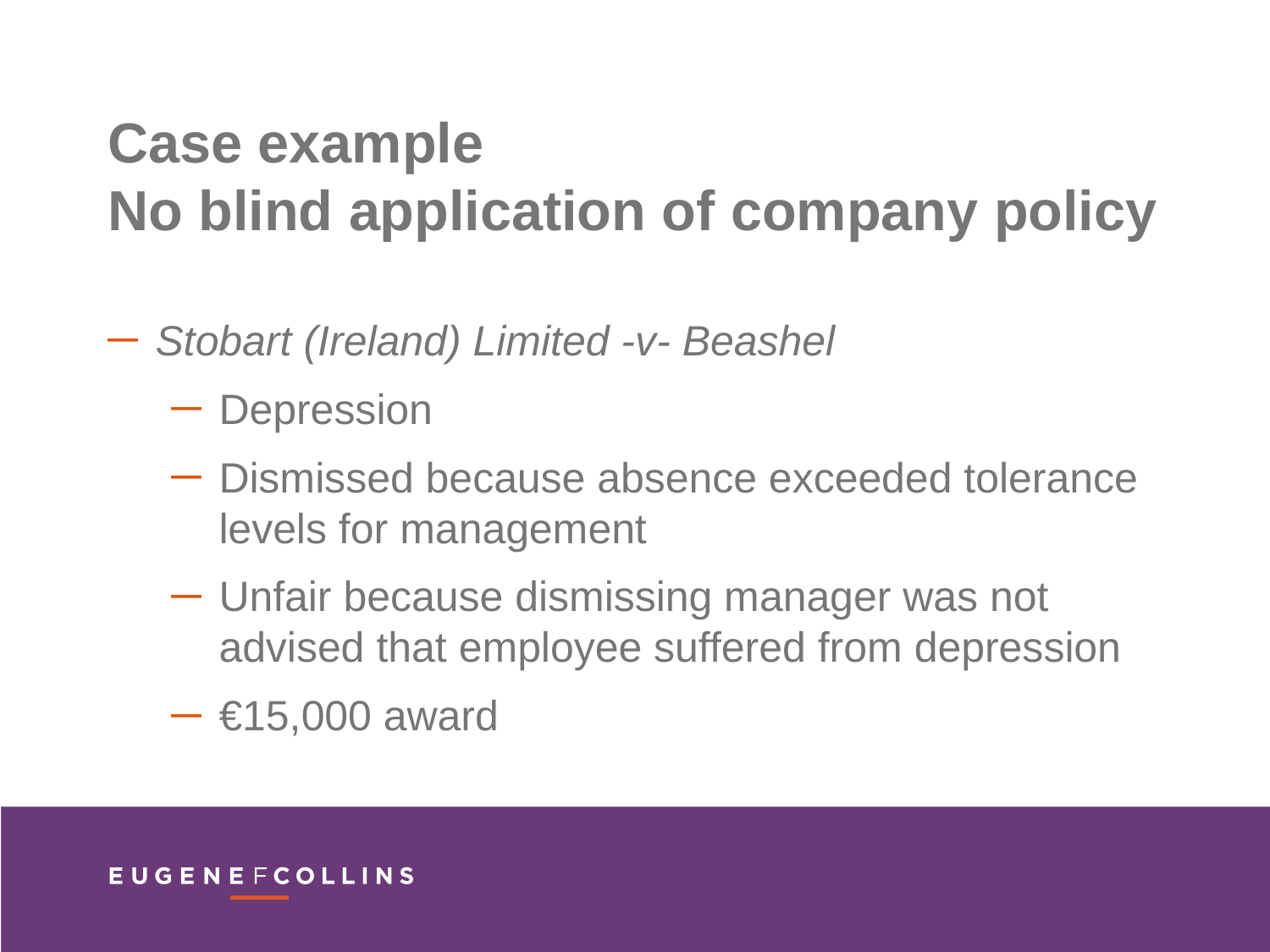

Case example
No blind application of company policy

Stobart (Ireland) Limited -v- Beashel
Depression
Dismissed because absence exceeded tolerance levels for management
Unfair because dismissing manager was not advised that employee suffered from depression
€15,000 award